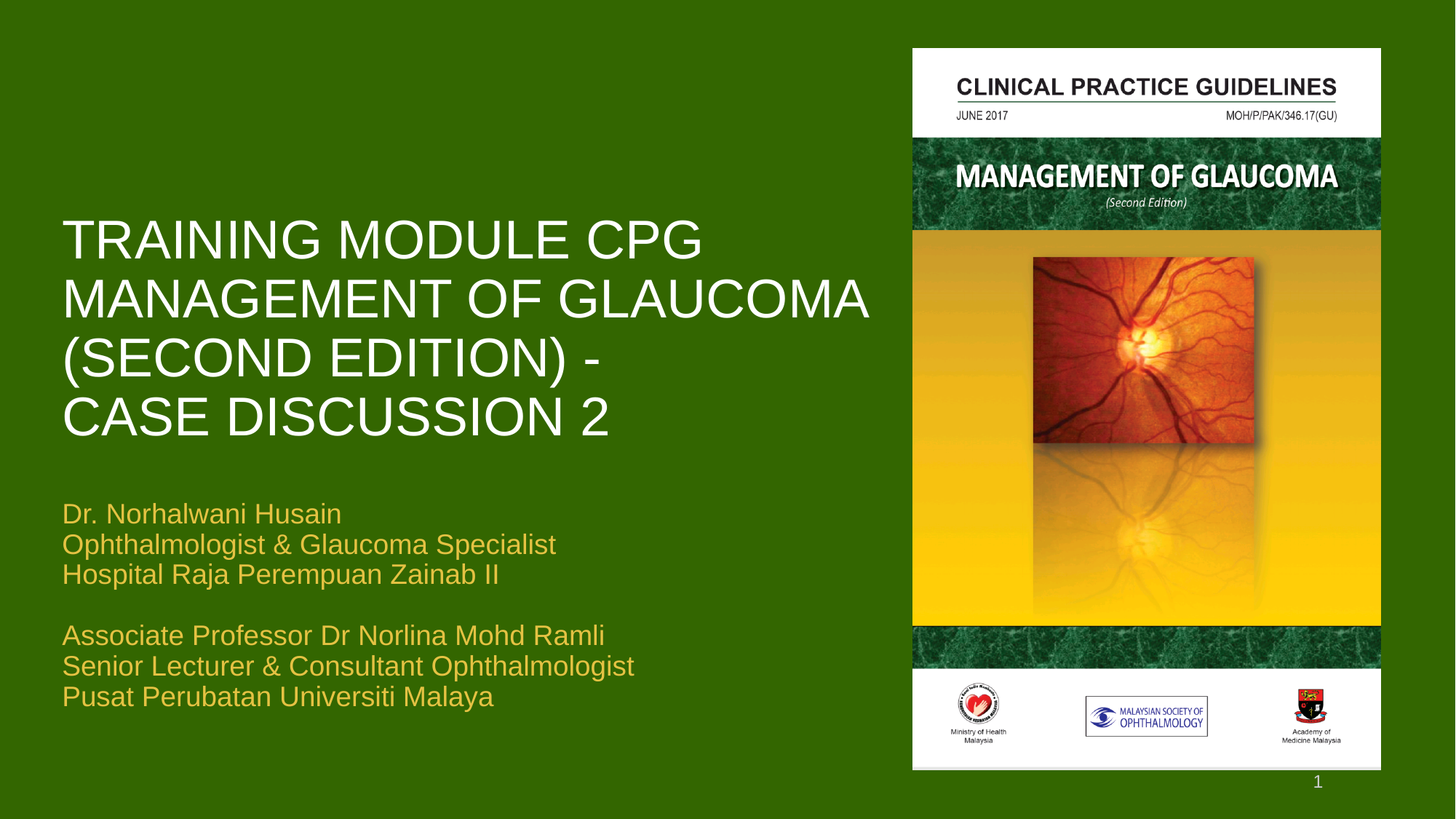

# Training Module CPG Management of Glaucoma (SECOND EDITION) - Case discussion 2
Dr. Norhalwani Husain
Ophthalmologist & Glaucoma Specialist
Hospital Raja Perempuan Zainab II

Associate Professor Dr Norlina Mohd Ramli
Senior Lecturer & Consultant Ophthalmologist
Pusat Perubatan Universiti Malaya

1